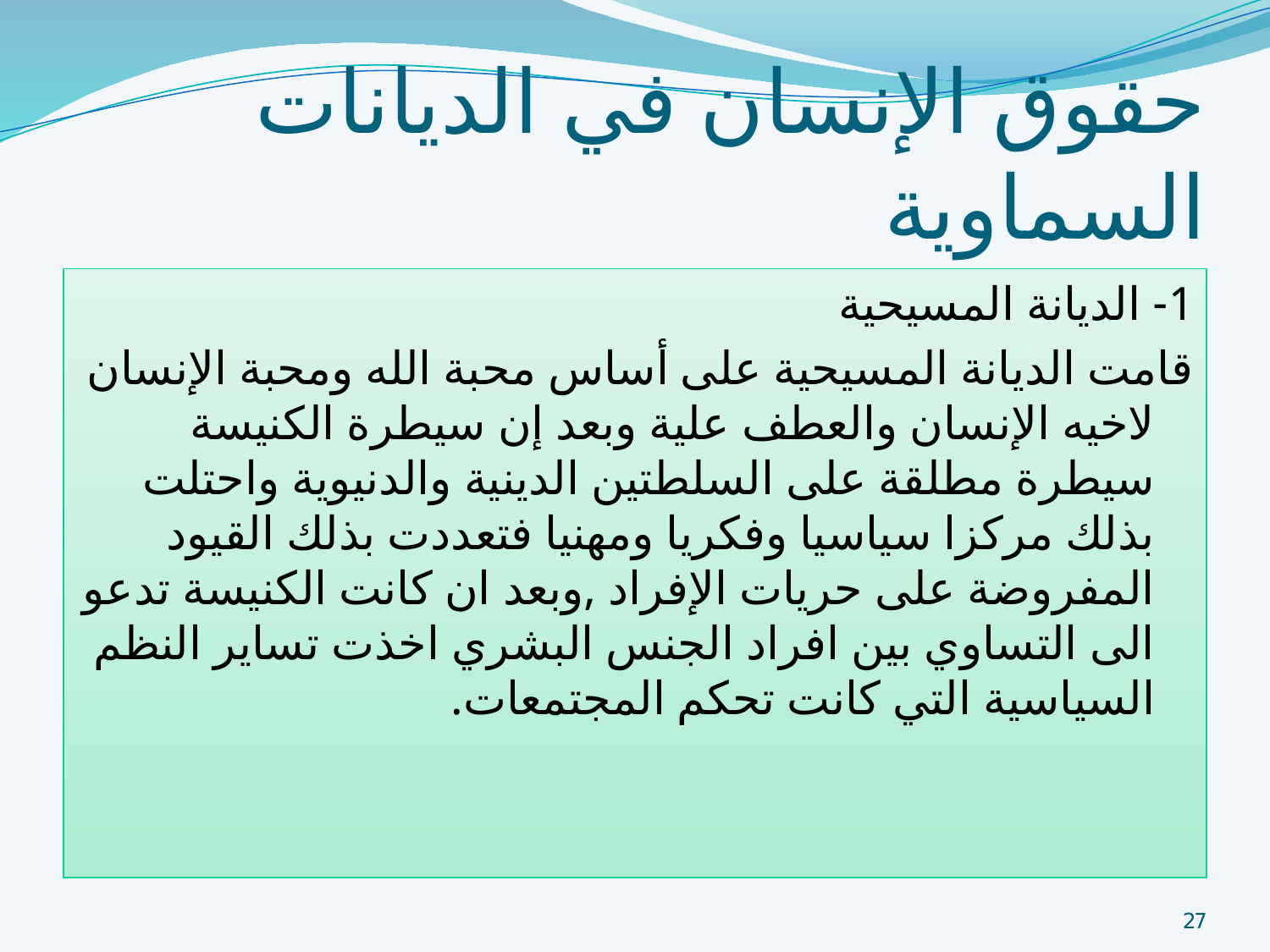

# حقوق الإنسان في الديانات السماوية
1- الديانة المسيحية
قامت الديانة المسيحية على أساس محبة الله ومحبة الإنسان لاخيه الإنسان والعطف علية وبعد إن سيطرة الكنيسة سيطرة مطلقة على السلطتين الدينية والدنيوية واحتلت بذلك مركزا سياسيا وفكريا ومهنيا فتعددت بذلك القيود المفروضة على حريات الإفراد ,وبعد ان كانت الكنيسة تدعو الى التساوي بين افراد الجنس البشري اخذت تساير النظم السياسية التي كانت تحكم المجتمعات.

27